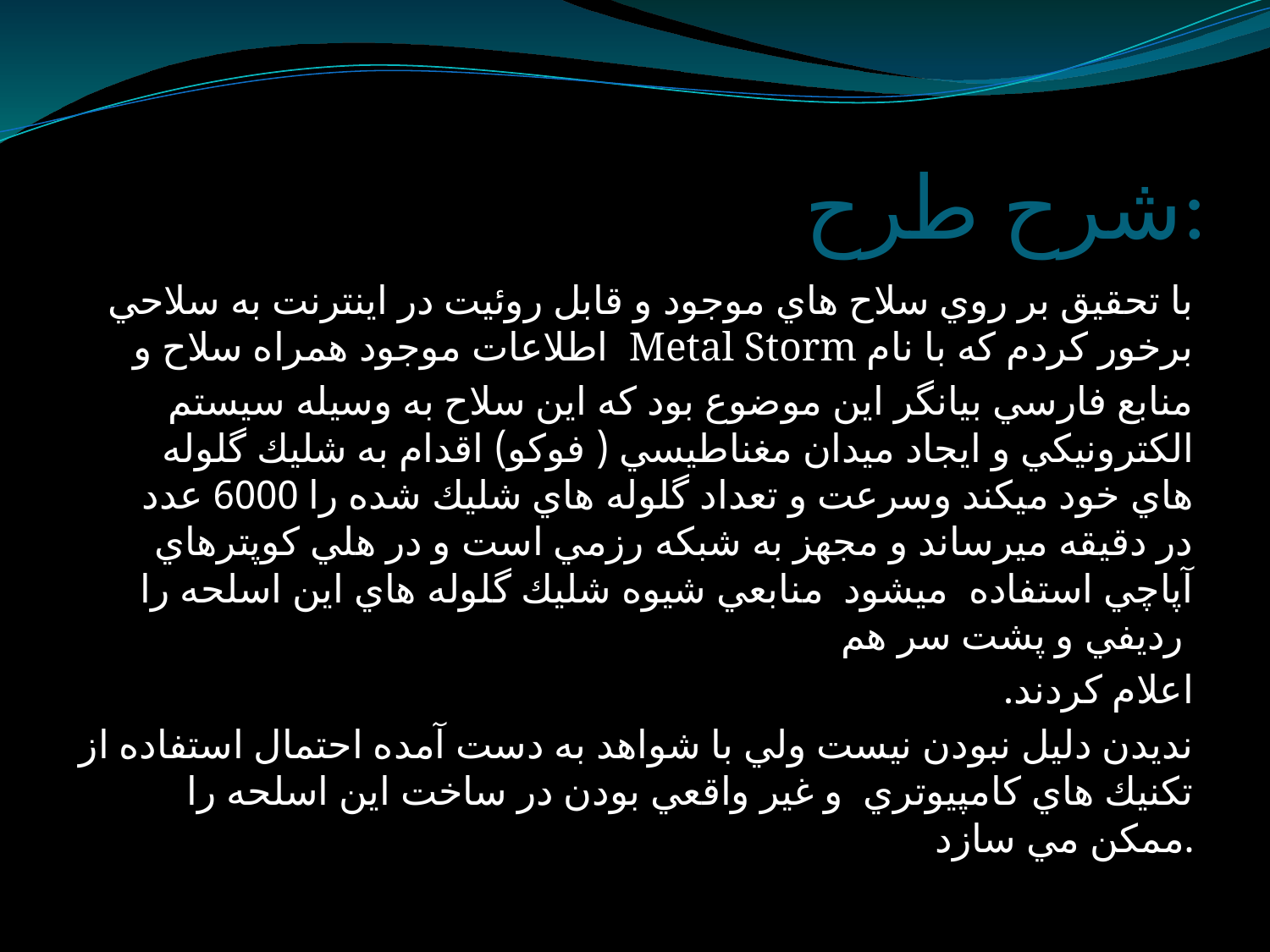

# شرح طرح:
با تحقيق بر روي سلاح هاي موجود و قابل روئيت در اينترنت به سلاحي    اطلاعات موجود همراه سلاح و  Metal Storm برخور كردم كه با نام
منابع فارسي بيانگر اين موضوع بود كه اين سلاح به وسيله سيستم الكترونيكي و ايجاد ميدان مغناطيسي ( فوكو) اقدام به شليك گلوله هاي خود ميكند وسرعت و تعداد گلوله هاي شليك شده را 6000 عدد در دقيقه ميرساند و مجهز به شبكه رزمي است و در هلي كوپترهاي آپاچي استفاده  ميشود  منابعي شيوه شليك گلوله هاي اين اسلحه را رديفي و پشت سر هم
 .اعلام كردند
نديدن دليل نبودن نيست ولي با شواهد به دست آمده احتمال استفاده از تكنيك هاي كامپيوتري  و غير واقعي بودن در ساخت اين اسلحه را ممكن مي سازد.